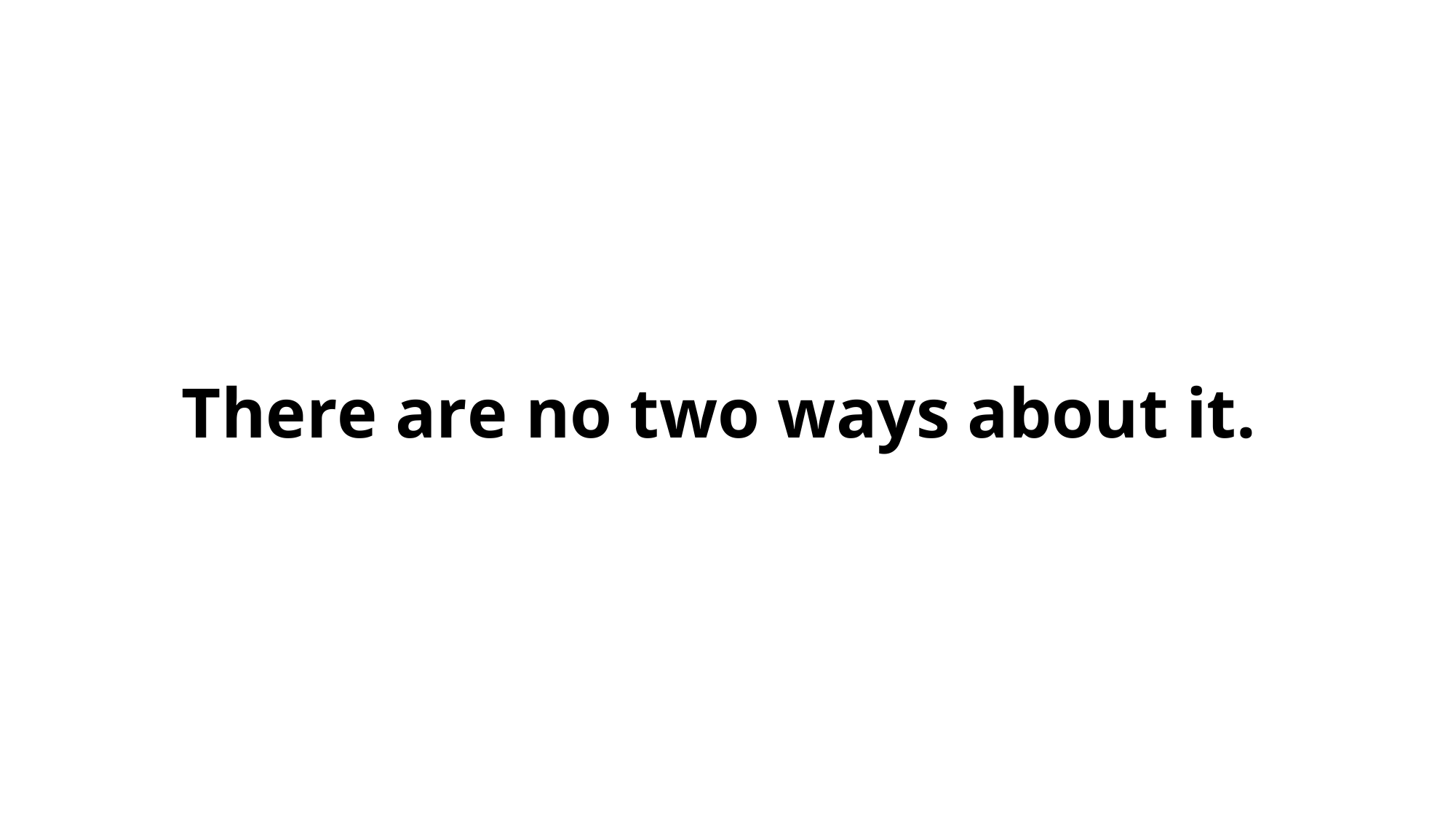

There are no two ways about it.